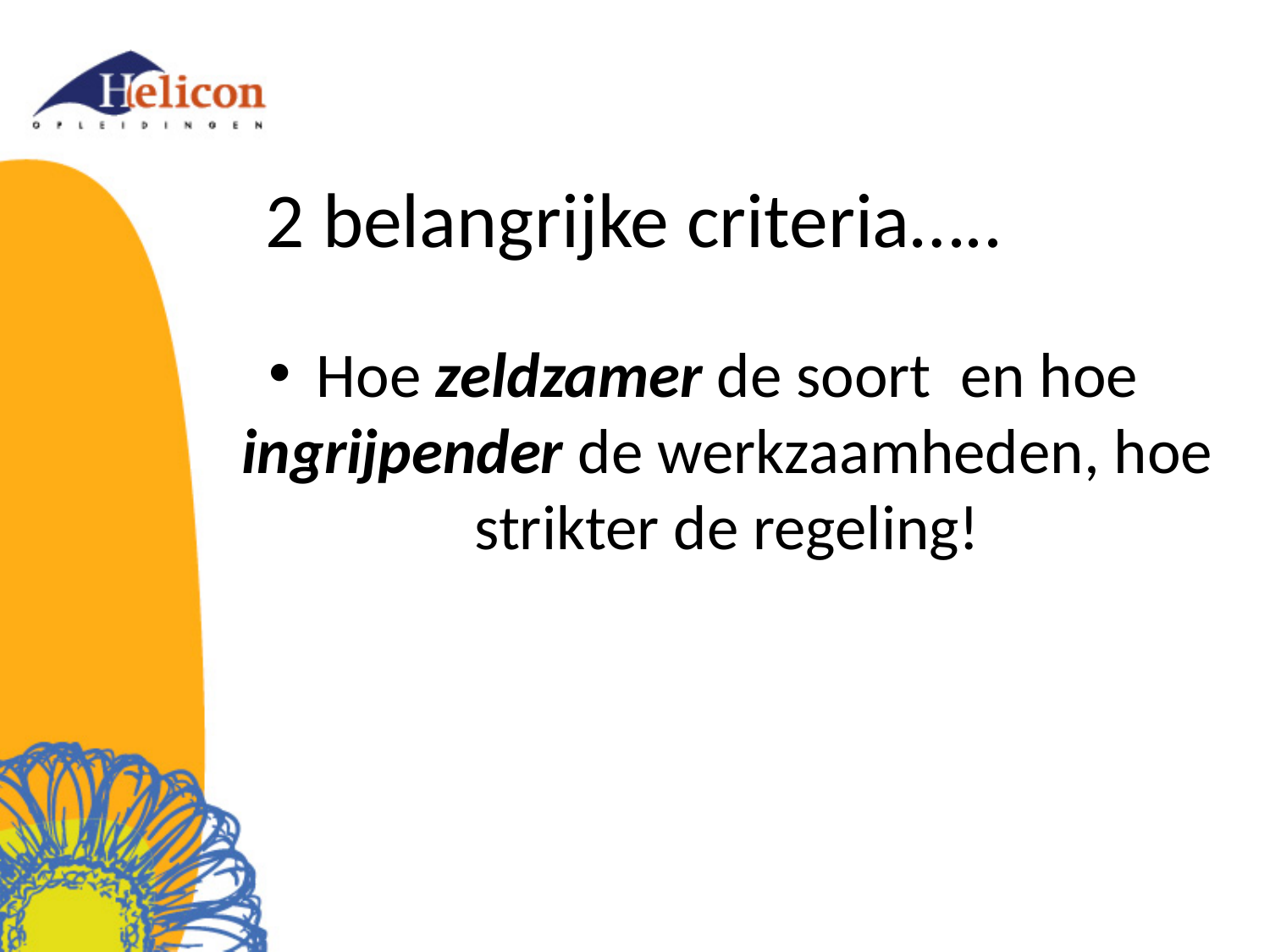

# 2 belangrijke criteria…..
Hoe zeldzamer de soort  en hoe ingrijpender de werkzaamheden, hoe strikter de regeling!